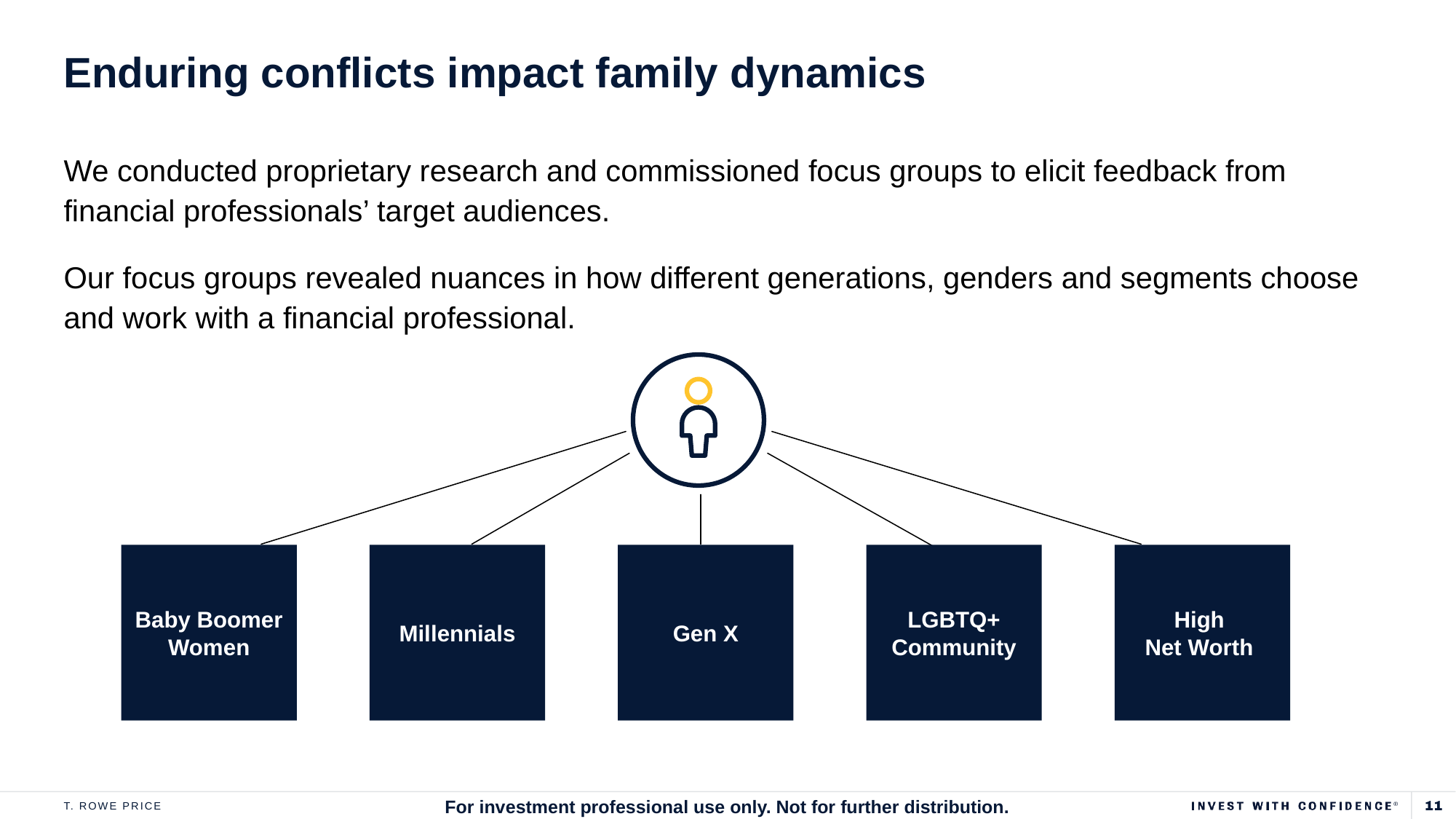

# Enduring conflicts impact family dynamics
LGBTQ+ Community

We conducted proprietary research and commissioned focus groups to elicit feedback from financial professionals’ target audiences.
Our focus groups revealed nuances in how different generations, genders and segments choose and work with a financial professional.
Baby Boomer Women

Millennials
Gen X
Baby Boomer Women
Millennials
Gen X
LGBTQ+ Community
High
Net Worth

For investment professional use only. Not for further distribution.